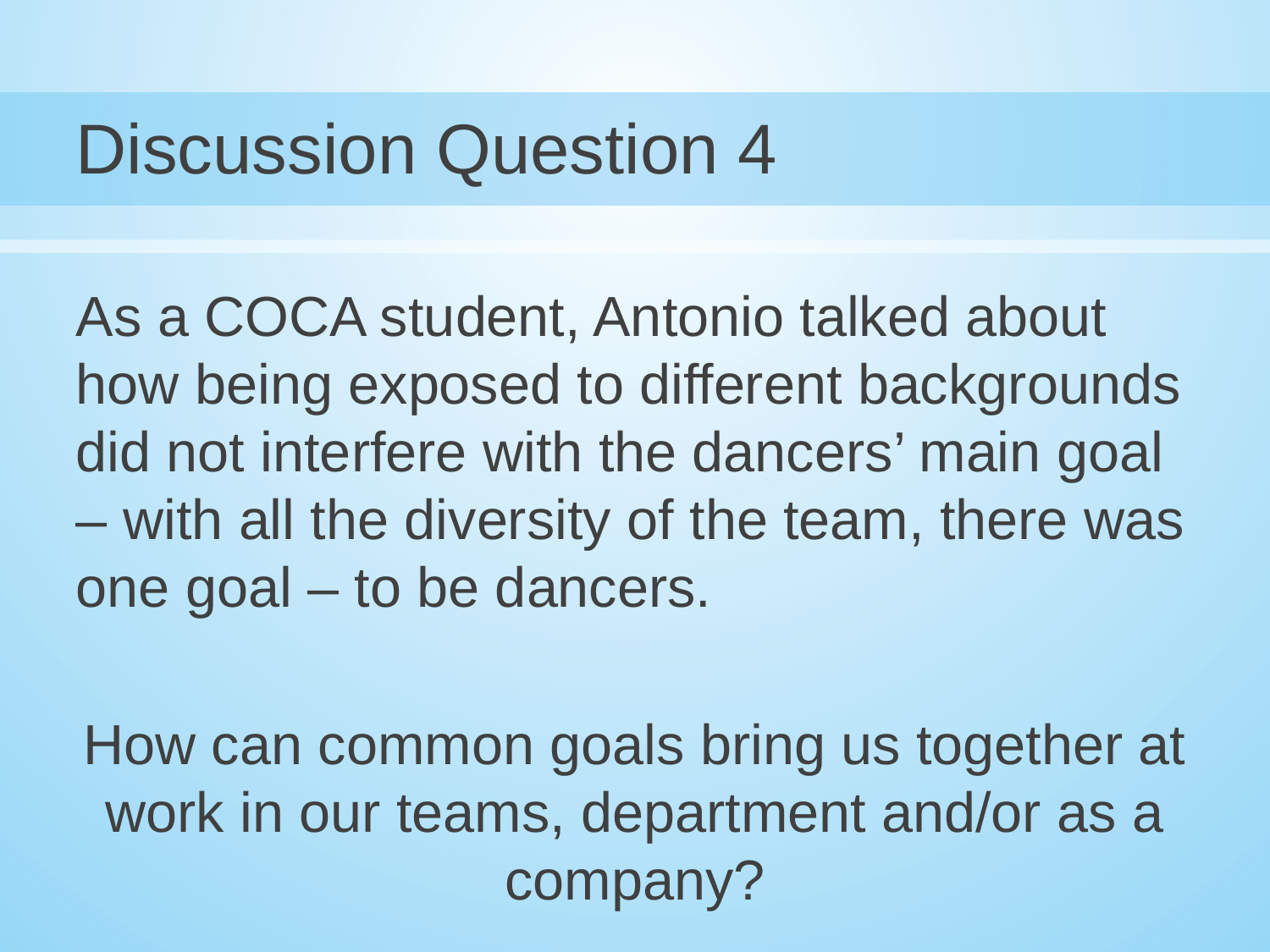

# Discussion Question 4
As a COCA student, Antonio talked about how being exposed to different backgrounds did not interfere with the dancers’ main goal – with all the diversity of the team, there was one goal – to be dancers.

How can common goals bring us together at work in our teams, department and/or as a company?